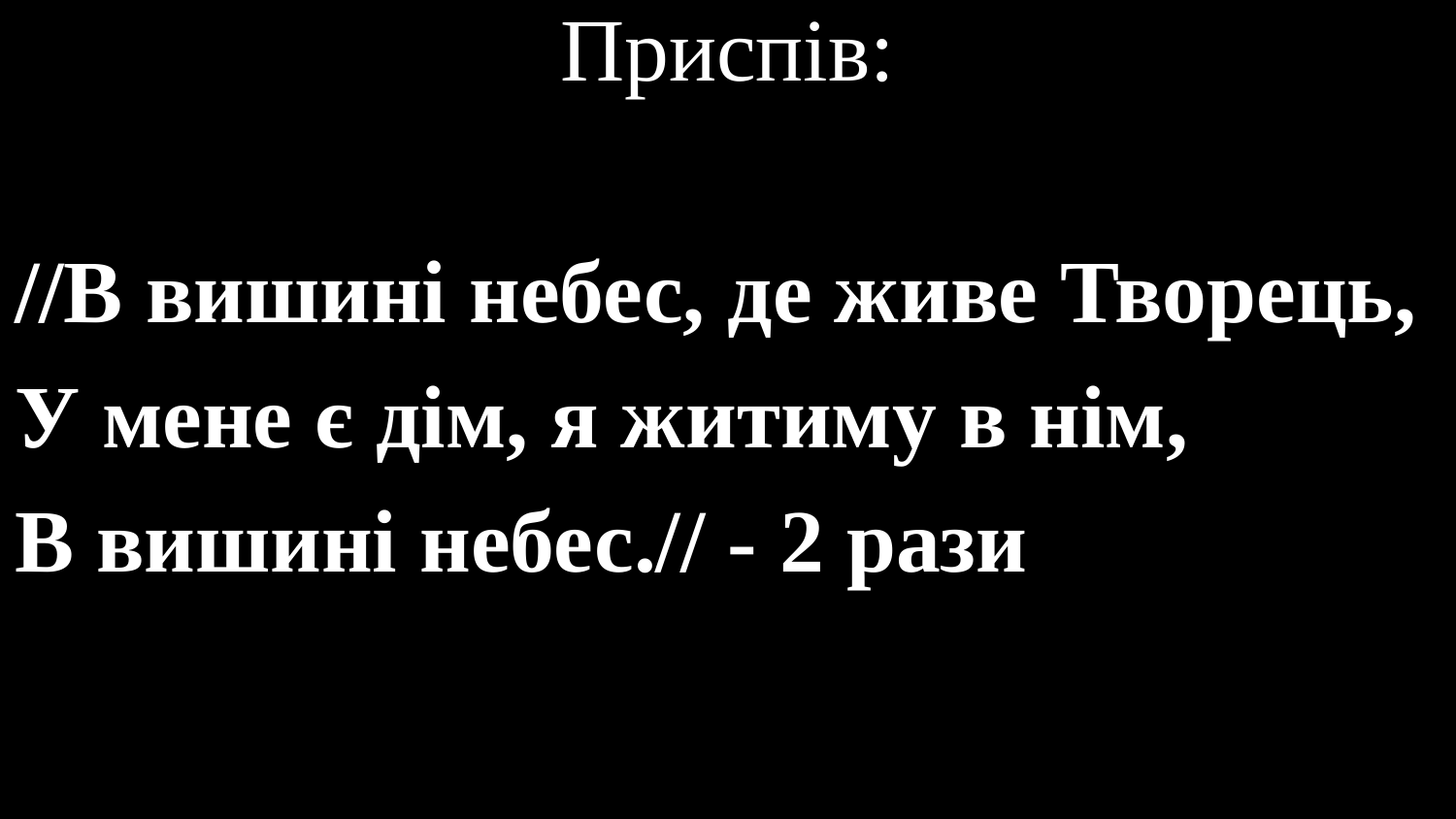

# Приспів:

//В вишині небес, де живе Творець,
У мене є дім, я житиму в нім,
В вишині небес.// - 2 рази